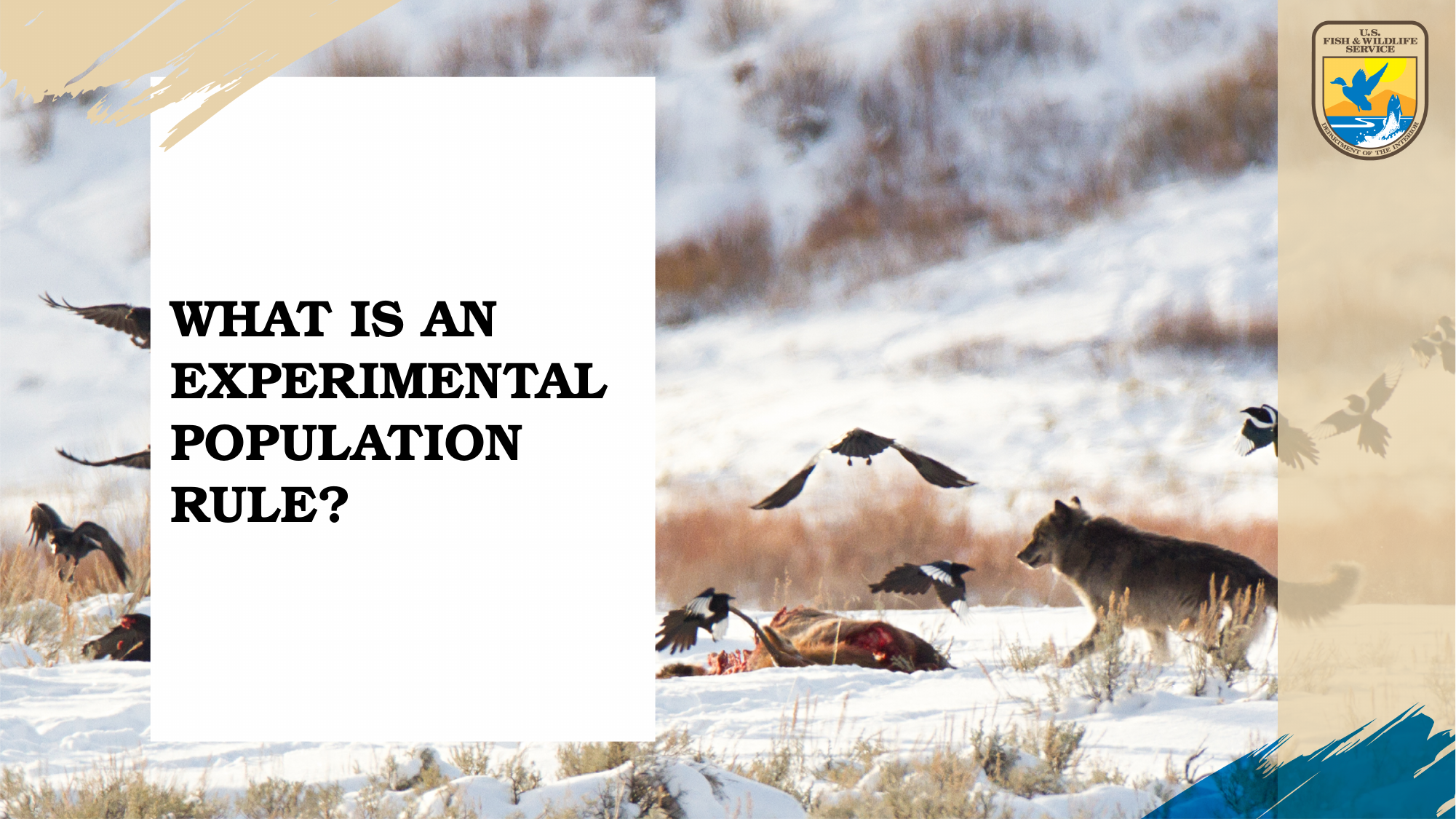

# What is an Experimental Population rule?